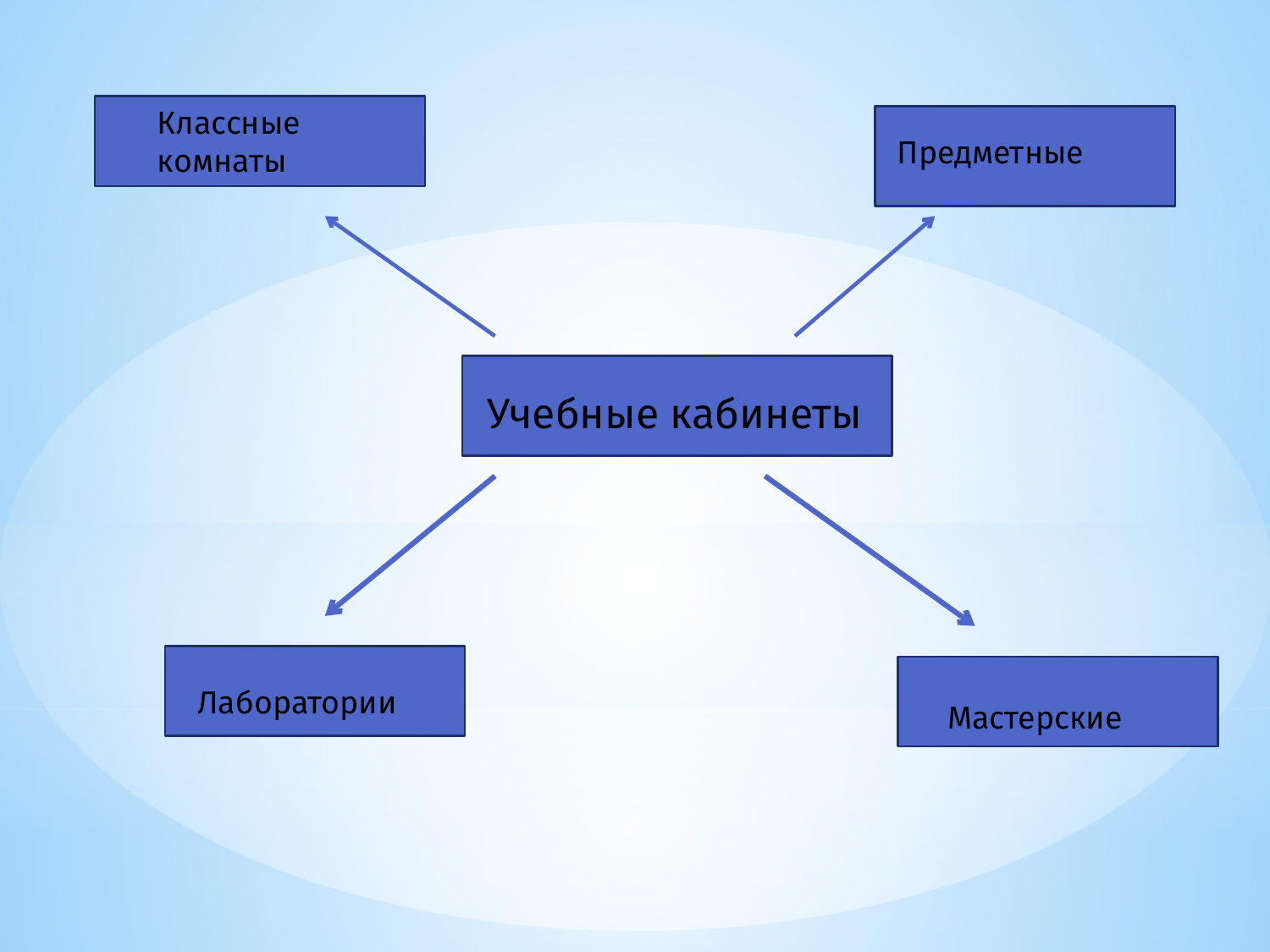

Классные комнаты

Предметные

Учебные кабинеты

Лаборатории
Мастерские